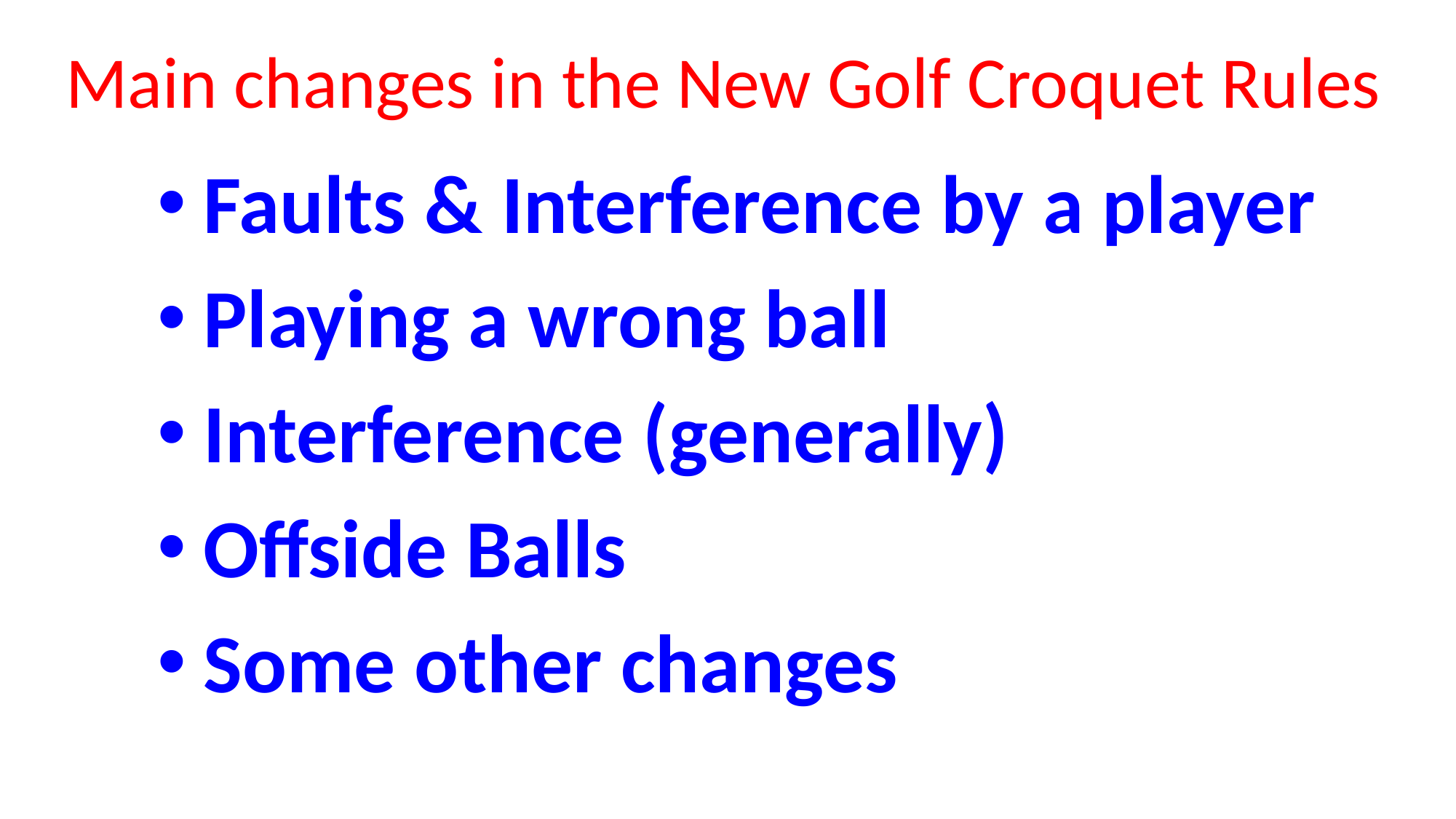

# Main changes in the New Golf Croquet Rules
 Faults & Interference by a player
 Playing a wrong ball
 Interference (generally)
 Offside Balls
 Some other changes